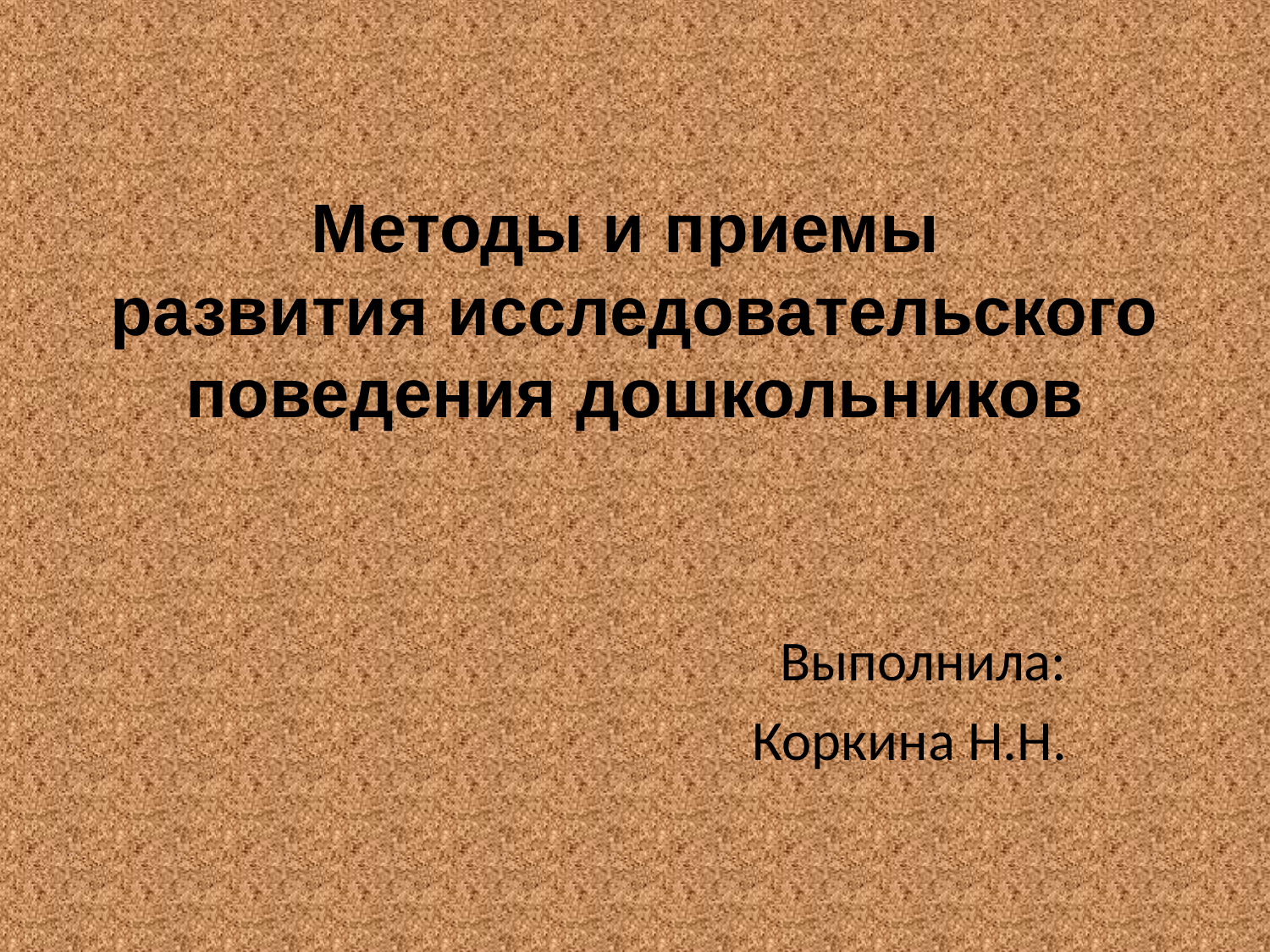

# Методы и приемы развития исследовательского поведения дошкольников

                     Выполнила:
Коркина Н.Н.